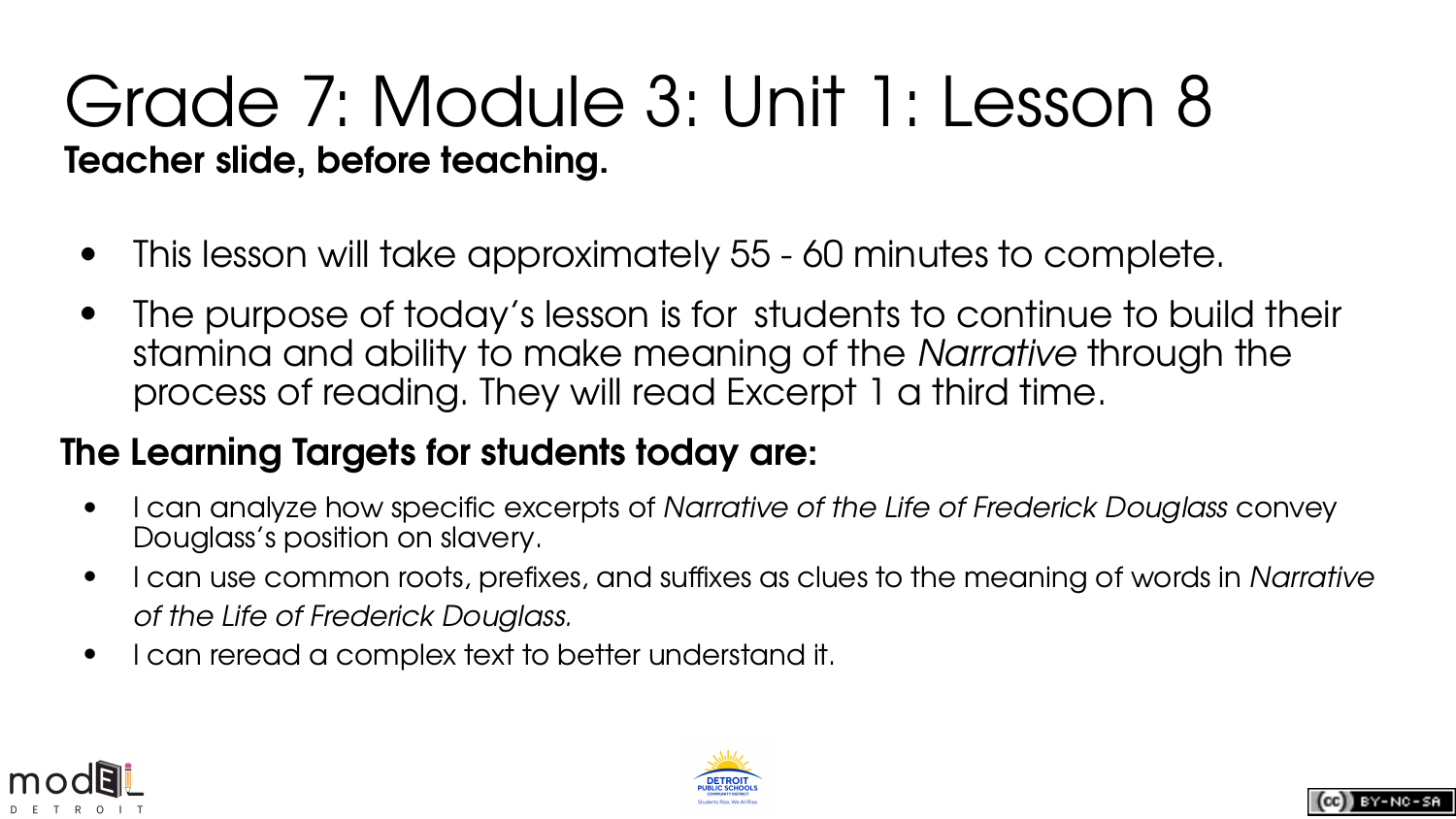

Grade 7: Module 3: Unit 1: Lesson 8
Teacher slide, before teaching.

This lesson will take approximately 55 - 60 minutes to complete.
The purpose of today’s lesson is for  students to continue to build their stamina and ability to make meaning of the Narrative through the process of reading. They will read Excerpt 1 a third time.
The Learning Targets for students today are:
I can analyze how specific excerpts of Narrative of the Life of Frederick Douglass convey Douglass’s position on slavery.
I can use common roots, prefixes, and suffixes as clues to the meaning of words in Narrative of the Life of Frederick Douglass.
I can reread a complex text to better understand it.